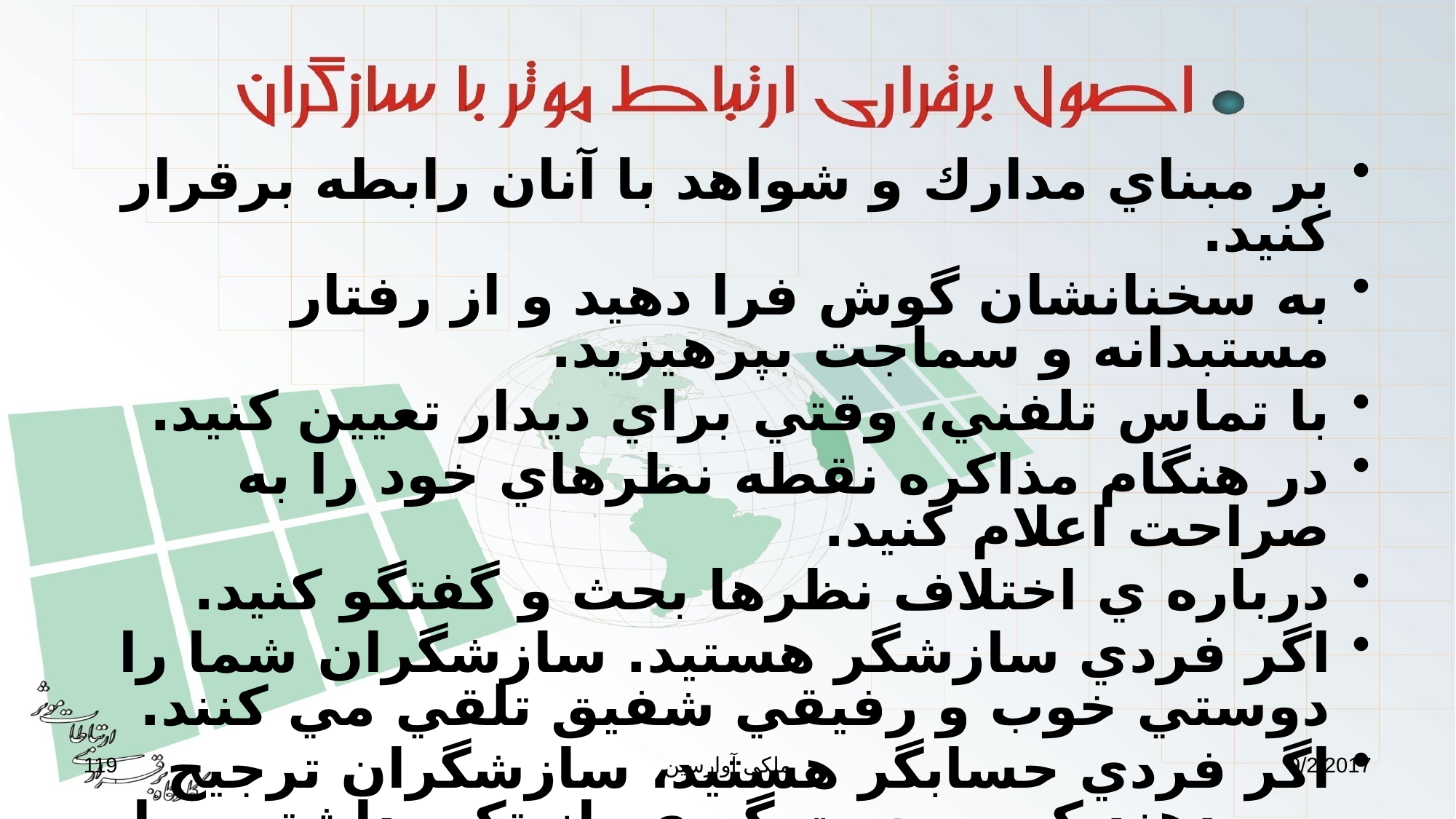

بر مبناي مدارك و شواهد با آنان رابطه برقرار كنيد.
به سخنانشان گوش فرا دهيد و از رفتار مستبدانه و سماجت بپرهيزيد.
با تماس تلفني، وقتي براي ديدار تعيين كنيد.
در هنگام مذاكره نقطه نظرهاي خود را به صراحت اعلام كنيد.
درباره ي اختلاف نظرها بحث و گفتگو كنيد.
اگر فردي سازشگر هستيد. سازشگران شما را دوستي خوب و رفيقي شفيق تلقي مي كنند.
اگر فردي حسابگر هستيد، سازشگران ترجيح مي دهند كه به جهت گيري باز تكيه داشته و با آنان معاشر و خودماني شويد.
119
ملکی آوارسین
9/2/2017